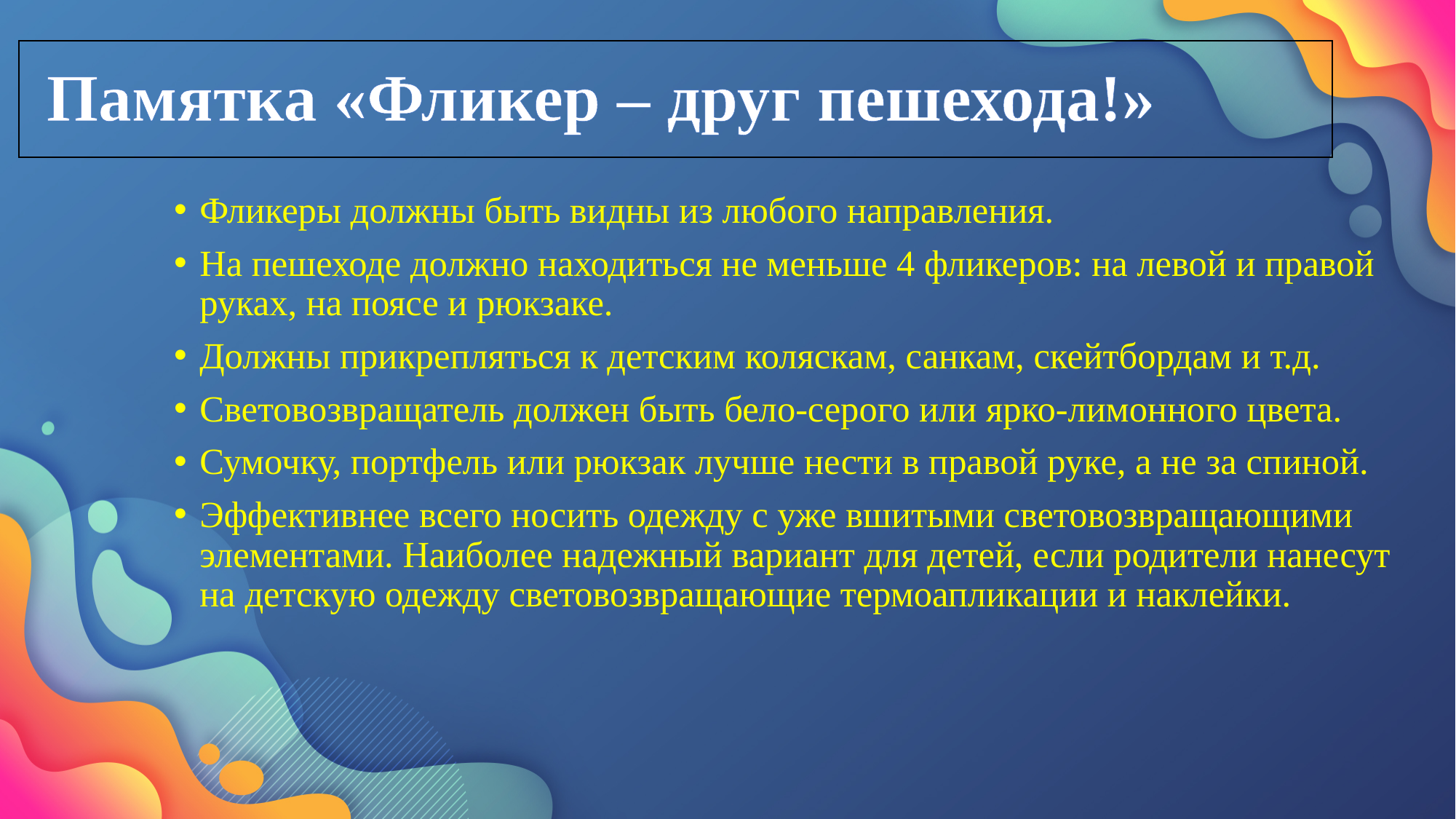

# Памятка «Фликер – друг пешехода!»
Фликеры должны быть видны из любого направления.
На пешеходе должно находиться не меньше 4 фликеров: на левой и правой руках, на поясе и рюкзаке.
Должны прикрепляться к детским коляскам, санкам, скейтбордам и т.д.
Световозвращатель должен быть бело-серого или ярко-лимонного цвета.
Сумочку, портфель или рюкзак лучше нести в правой руке, а не за спиной.
Эффективнее всего носить одежду с уже вшитыми световозвращающими элементами. Наиболее надежный вариант для детей, если родители нанесут на детскую одежду световозвращающие термоапликации и наклейки.